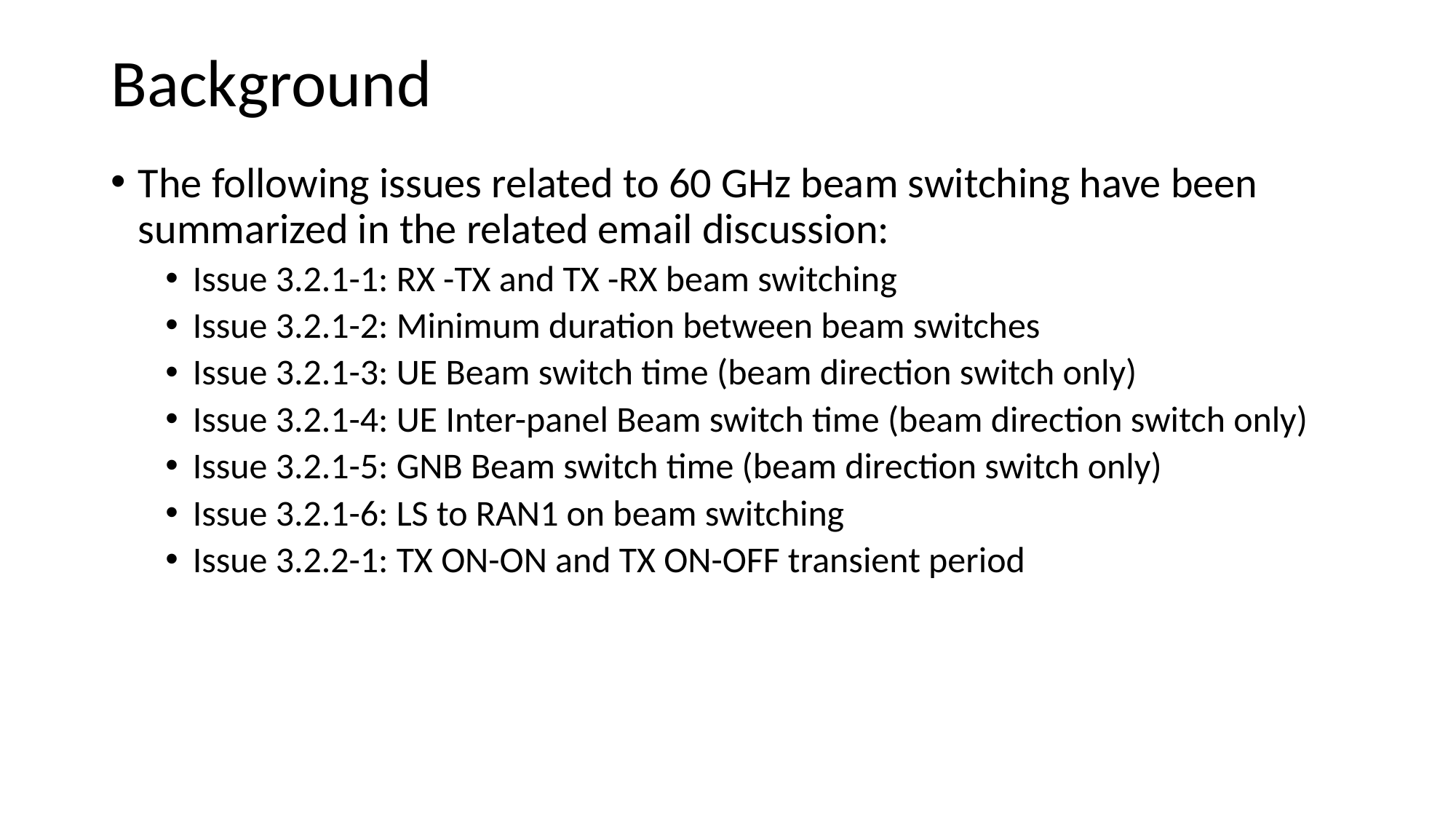

# Background
The following issues related to 60 GHz beam switching have been summarized in the related email discussion:
Issue 3.2.1-1: RX -TX and TX -RX beam switching
Issue 3.2.1-2: Minimum duration between beam switches
Issue 3.2.1-3: UE Beam switch time (beam direction switch only)
Issue 3.2.1-4: UE Inter-panel Beam switch time (beam direction switch only)
Issue 3.2.1-5: GNB Beam switch time (beam direction switch only)
Issue 3.2.1-6: LS to RAN1 on beam switching
Issue 3.2.2-1: TX ON-ON and TX ON-OFF transient period